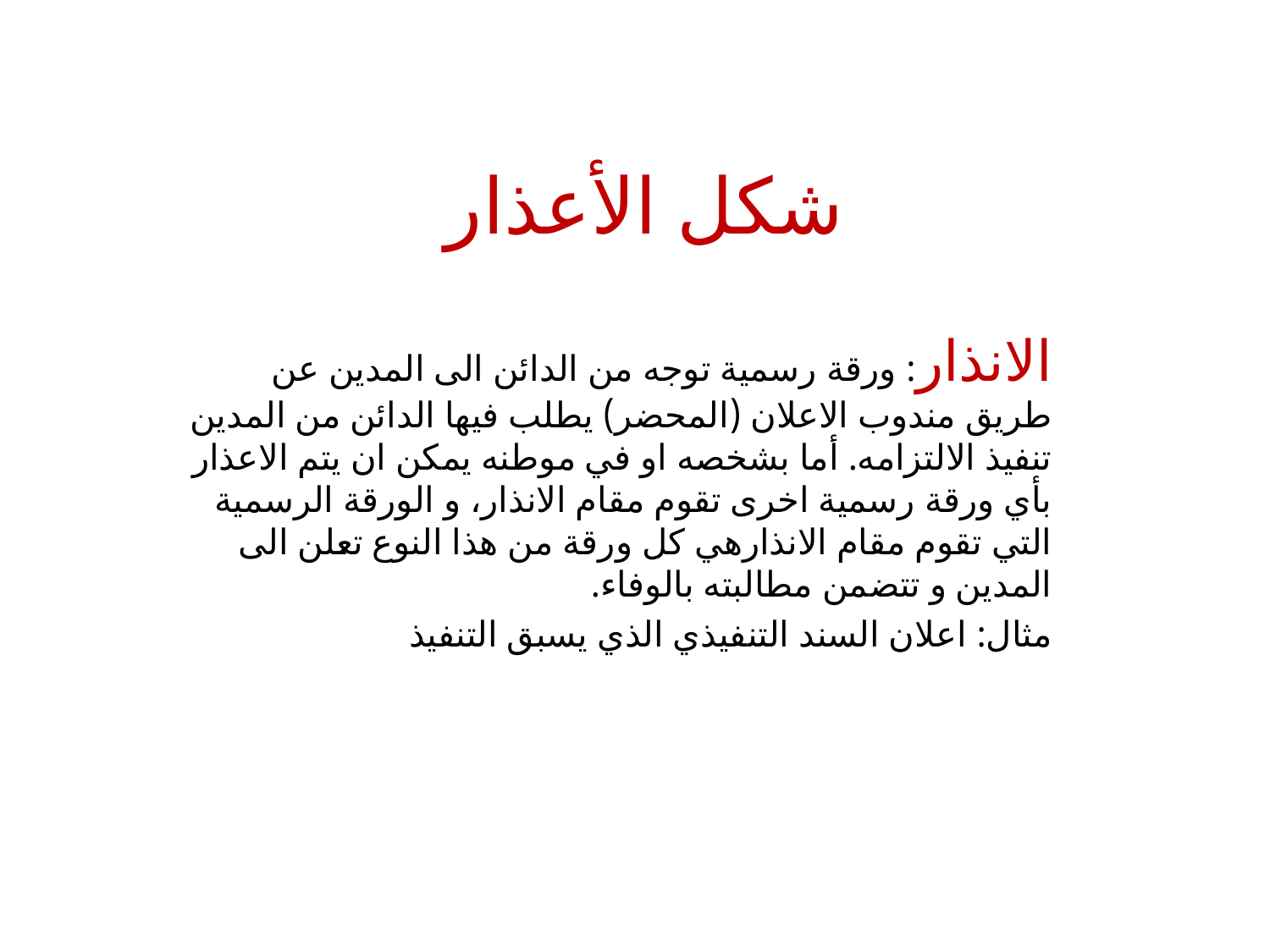

# شكل الأعذار
الانذار: ورقة رسمية توجه من الدائن الى المدين عن طريق مندوب الاعلان (المحضر) يطلب فيها الدائن من المدين تنفيذ الالتزامه. أما بشخصه او في موطنه يمكن ان يتم الاعذار بأي ورقة رسمية اخرى تقوم مقام الانذار، و الورقة الرسمية التي تقوم مقام الانذارهي كل ورقة من هذا النوع تعلن الى المدين و تتضمن مطالبته بالوفاء.
مثال: اعلان السند التنفيذي الذي يسبق التنفيذ